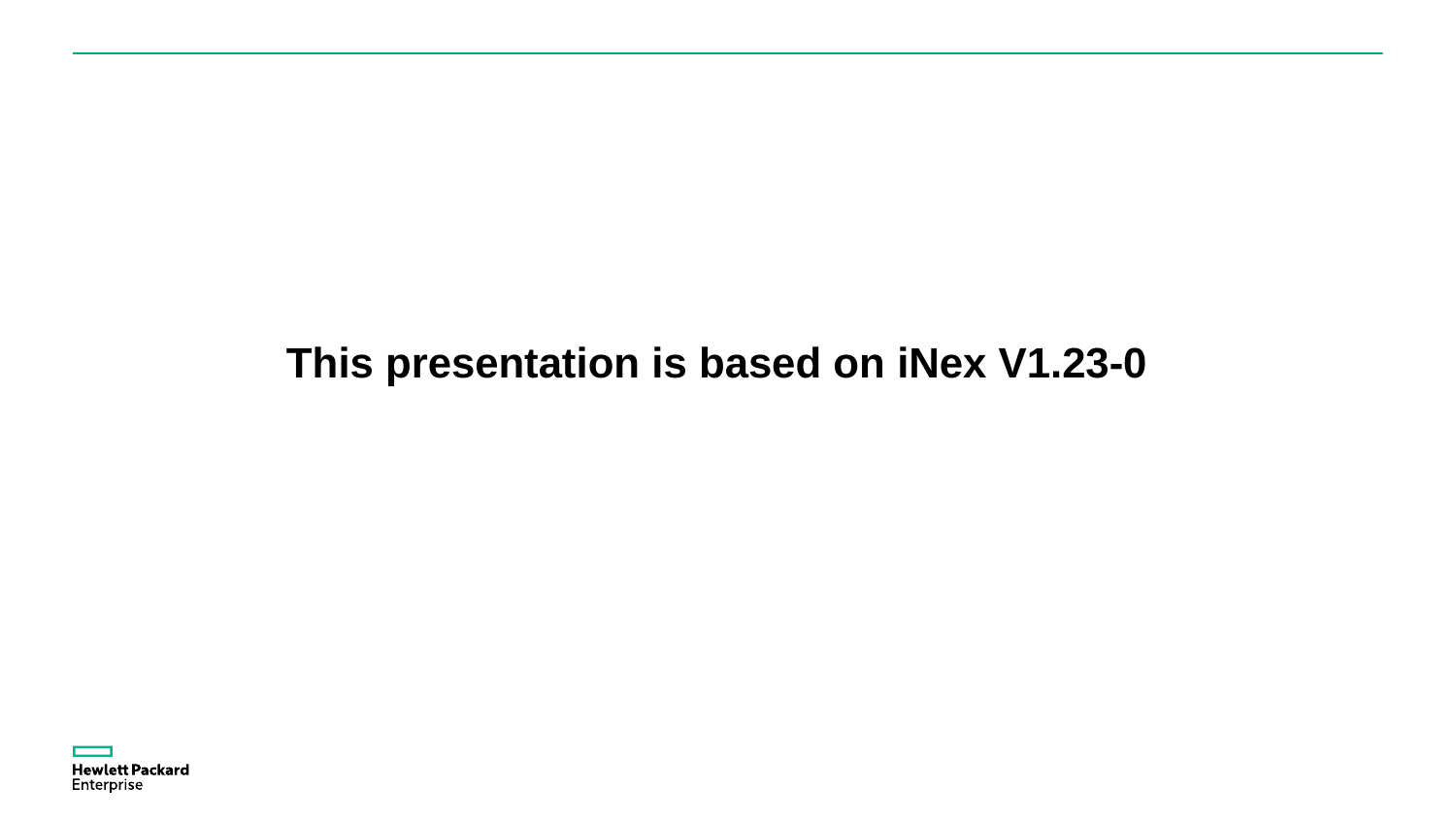

# This presentation is based on iNex V1.23-0